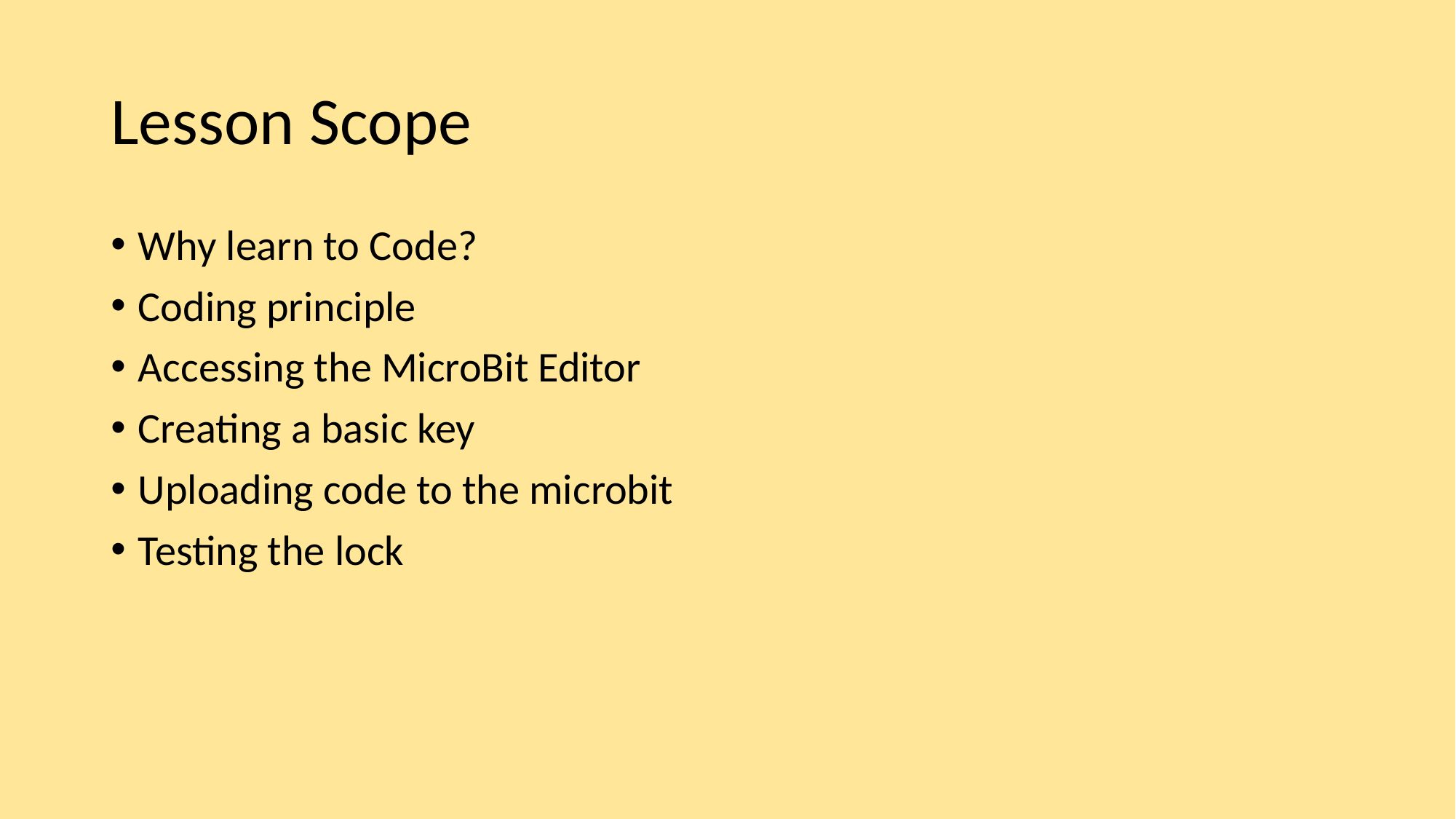

# Lesson Scope
Why learn to Code?
Coding principle
Accessing the MicroBit Editor
Creating a basic key
Uploading code to the microbit
Testing the lock